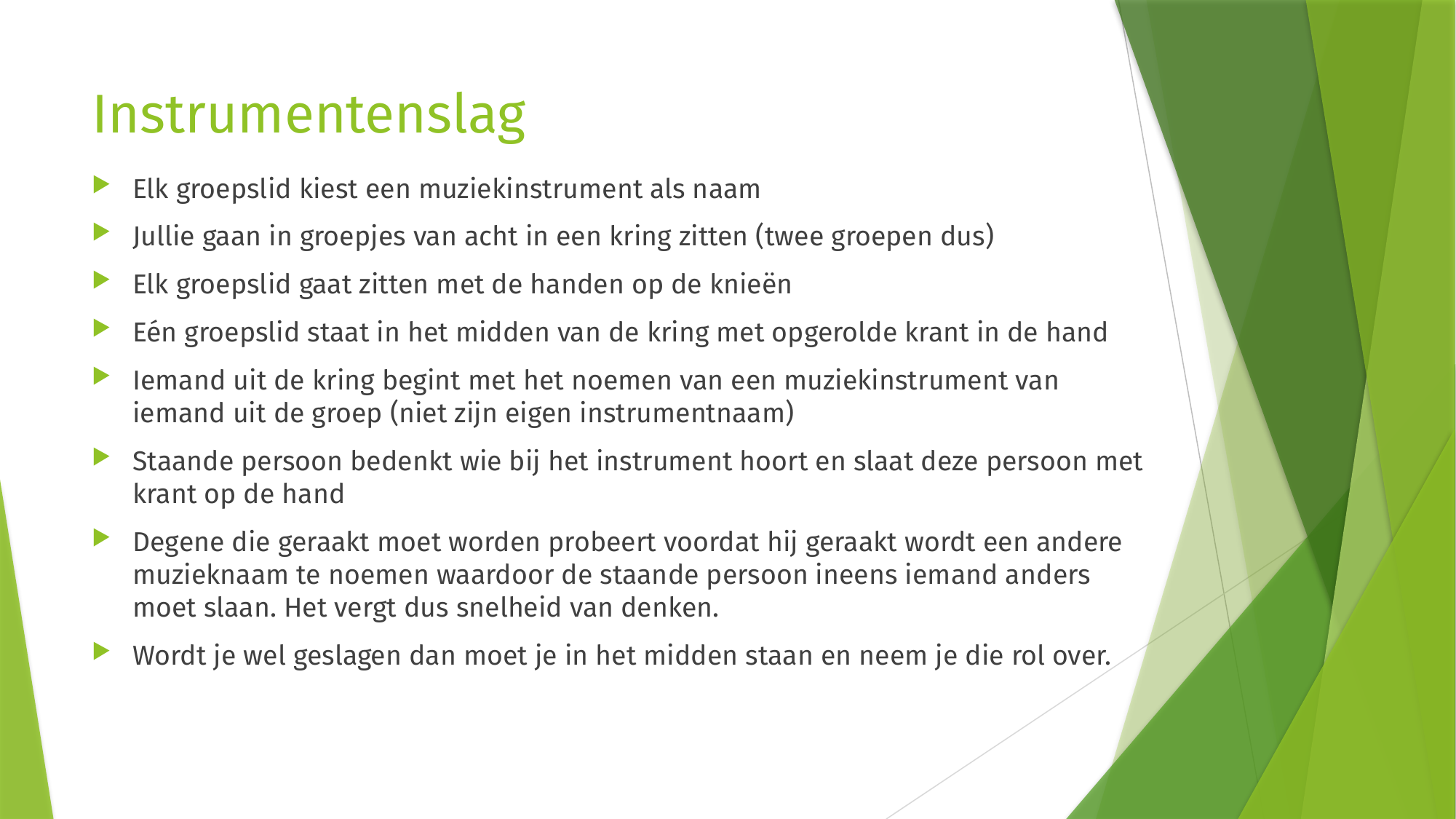

# Instrumentenslag
Elk groepslid kiest een muziekinstrument als naam
Jullie gaan in groepjes van acht in een kring zitten (twee groepen dus)
Elk groepslid gaat zitten met de handen op de knieën
Eén groepslid staat in het midden van de kring met opgerolde krant in de hand
Iemand uit de kring begint met het noemen van een muziekinstrument van iemand uit de groep (niet zijn eigen instrumentnaam)
Staande persoon bedenkt wie bij het instrument hoort en slaat deze persoon met krant op de hand
Degene die geraakt moet worden probeert voordat hij geraakt wordt een andere muzieknaam te noemen waardoor de staande persoon ineens iemand anders moet slaan. Het vergt dus snelheid van denken.
Wordt je wel geslagen dan moet je in het midden staan en neem je die rol over.